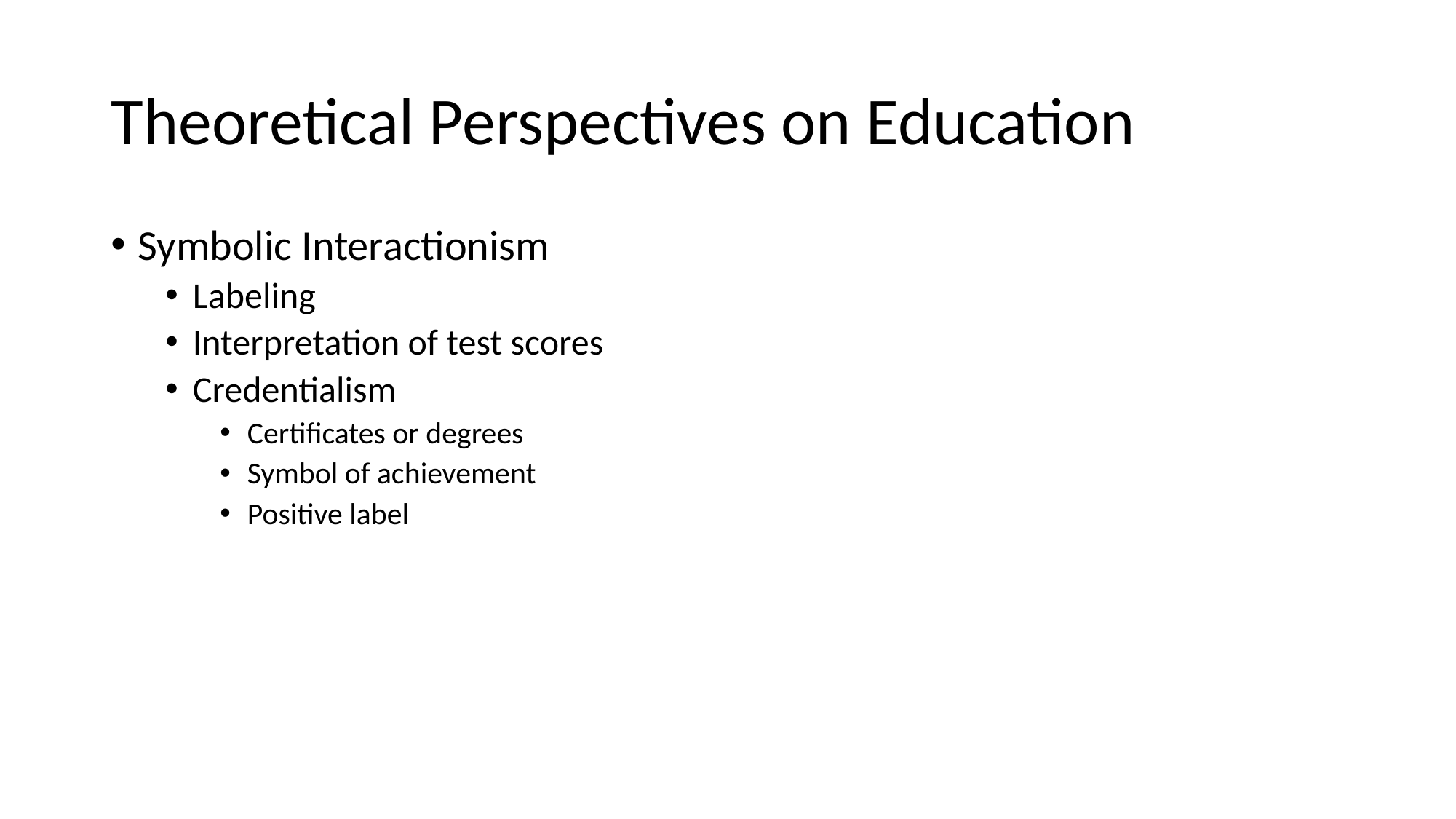

# Theoretical Perspectives on Education
Symbolic Interactionism
Labeling
Interpretation of test scores
Credentialism
Certificates or degrees
Symbol of achievement
Positive label